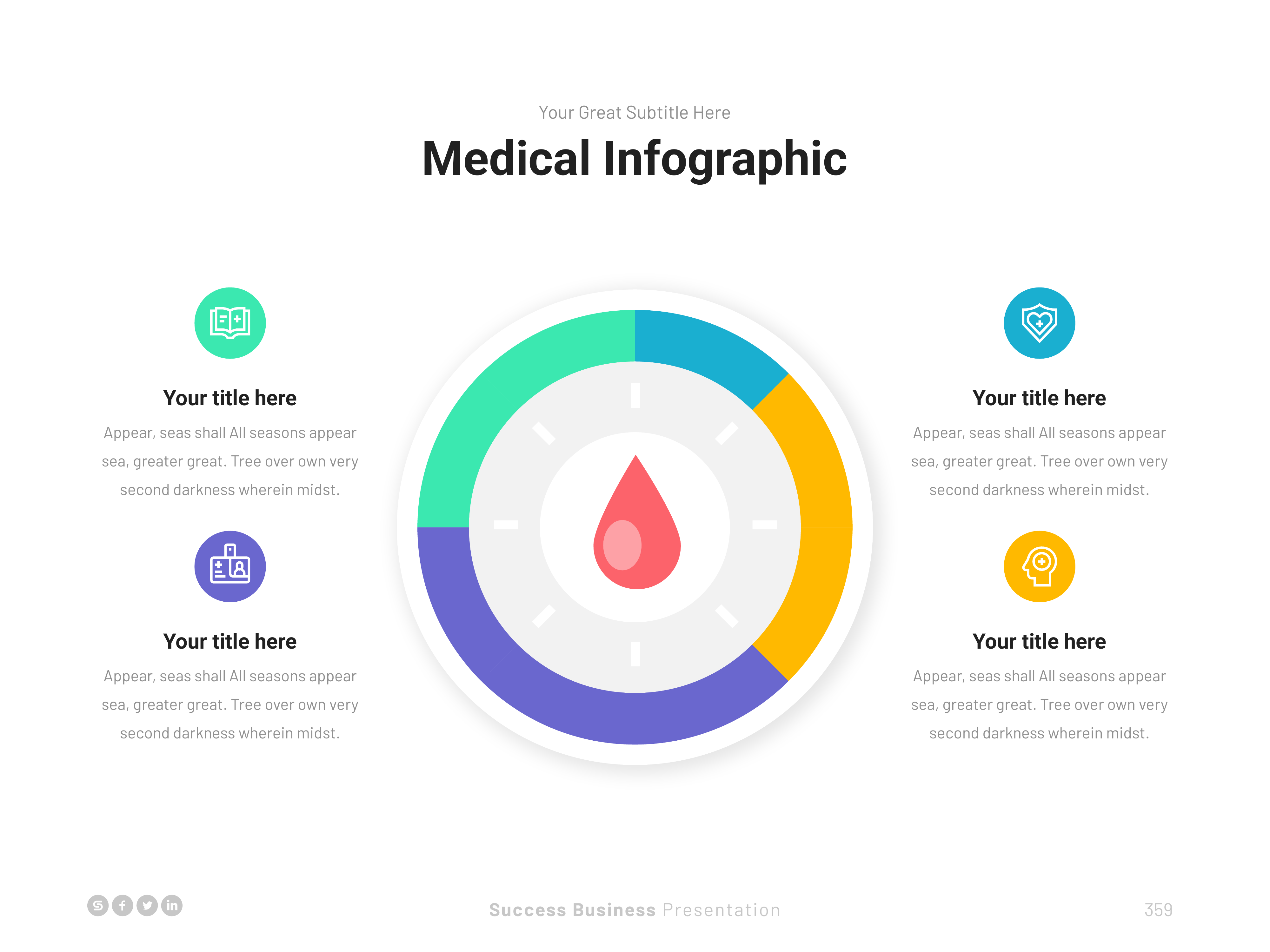

Your Great Subtitle Here
Medical Infographic

Your title here
Appear, seas shall All seasons appear sea, greater great. Tree over own very second darkness wherein midst.
Your title here
Appear, seas shall All seasons appear sea, greater great. Tree over own very second darkness wherein midst.

Your title here
Appear, seas shall All seasons appear sea, greater great. Tree over own very second darkness wherein midst.
Your title here
Appear, seas shall All seasons appear sea, greater great. Tree over own very second darkness wherein midst.